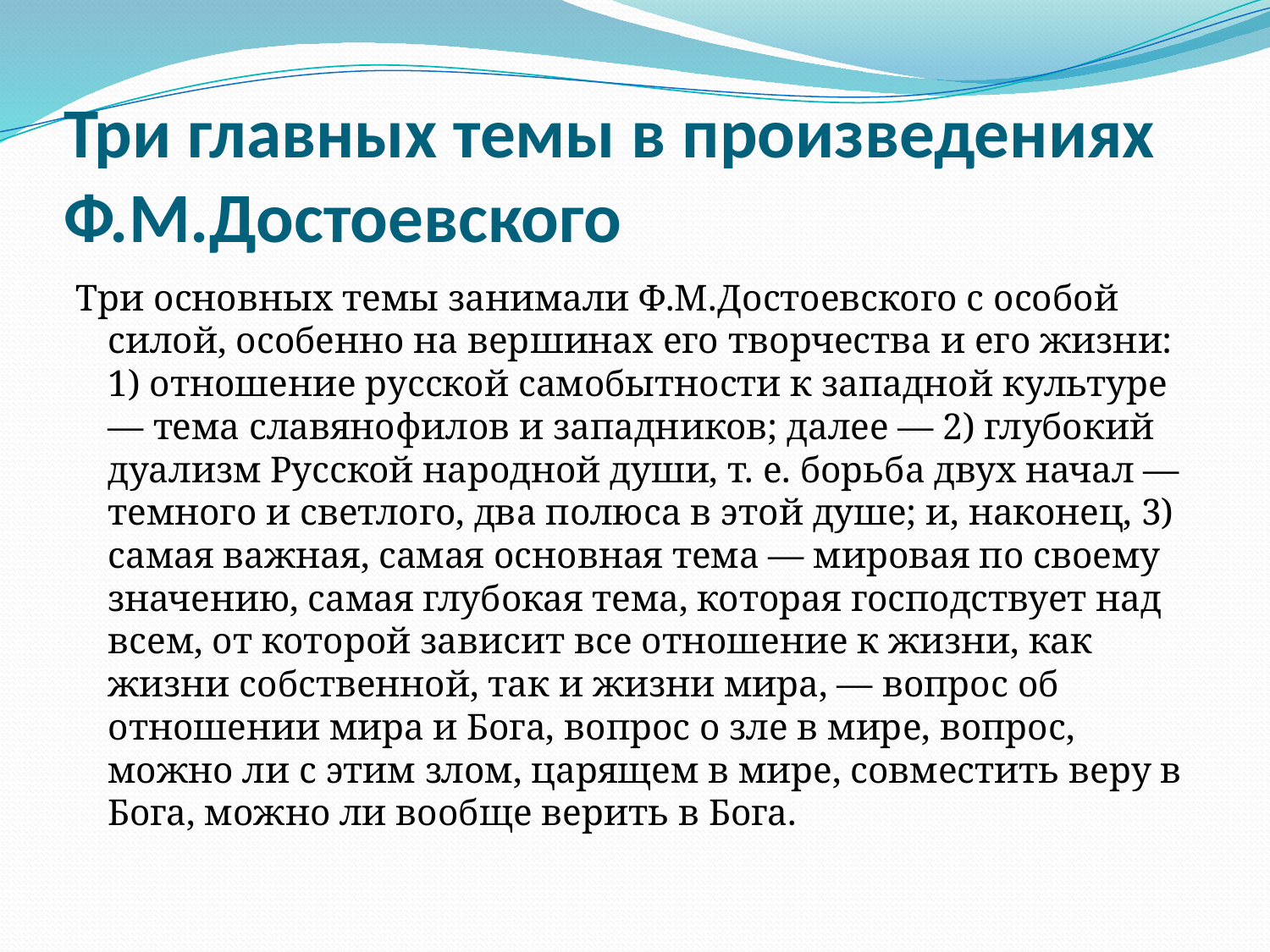

# Три главных темы в произведениях Ф.М.Достоевского
Три основных темы занимали Ф.М.Достоевского с особой силой, особенно на вершинах его творчества и его жизни: 1) отношение русской самобытности к западной культуре — тема славянофилов и западников; далее — 2) глубокий дуализм Русской народной души, т. е. борьба двух начал — темного и светлого, два полюса в этой душе; и, наконец, 3) самая важная, самая основная тема — мировая по своему значению, самая глубокая тема, которая господствует над всем, от которой зависит все отношение к жизни, как жизни собственной, так и жизни мира, — вопрос об отношении мира и Бога, вопрос о зле в мире, вопрос, можно ли с этим злом, царящем в мире, совместить веру в Бога, можно ли вообще верить в Бога.